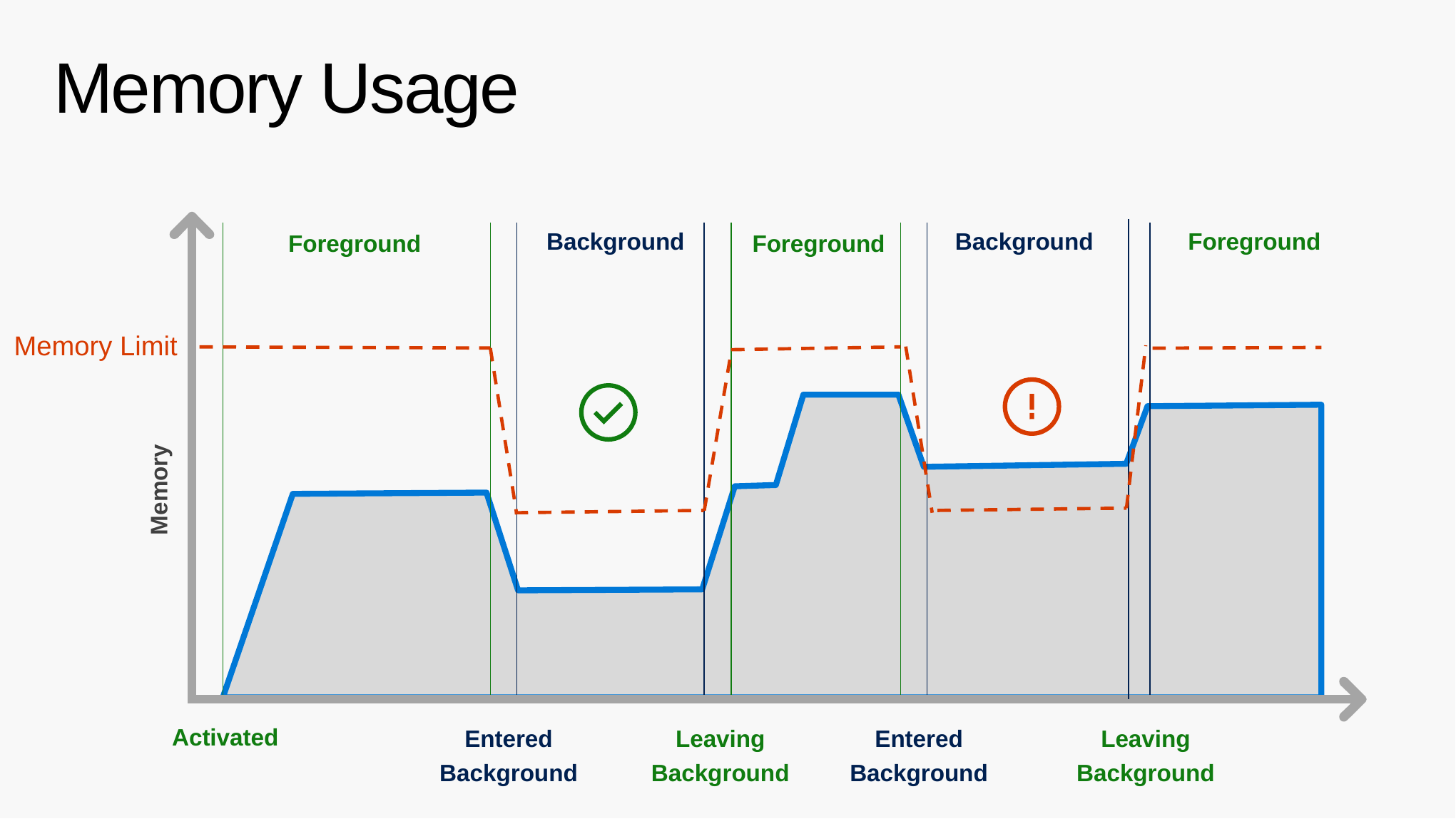

# Memory Usage

Background
Background
Foreground
Foreground
Foreground
Memory Limit

Memory

Entered
Background
Leaving
Background
Entered
Background
Leaving
Background
Activated